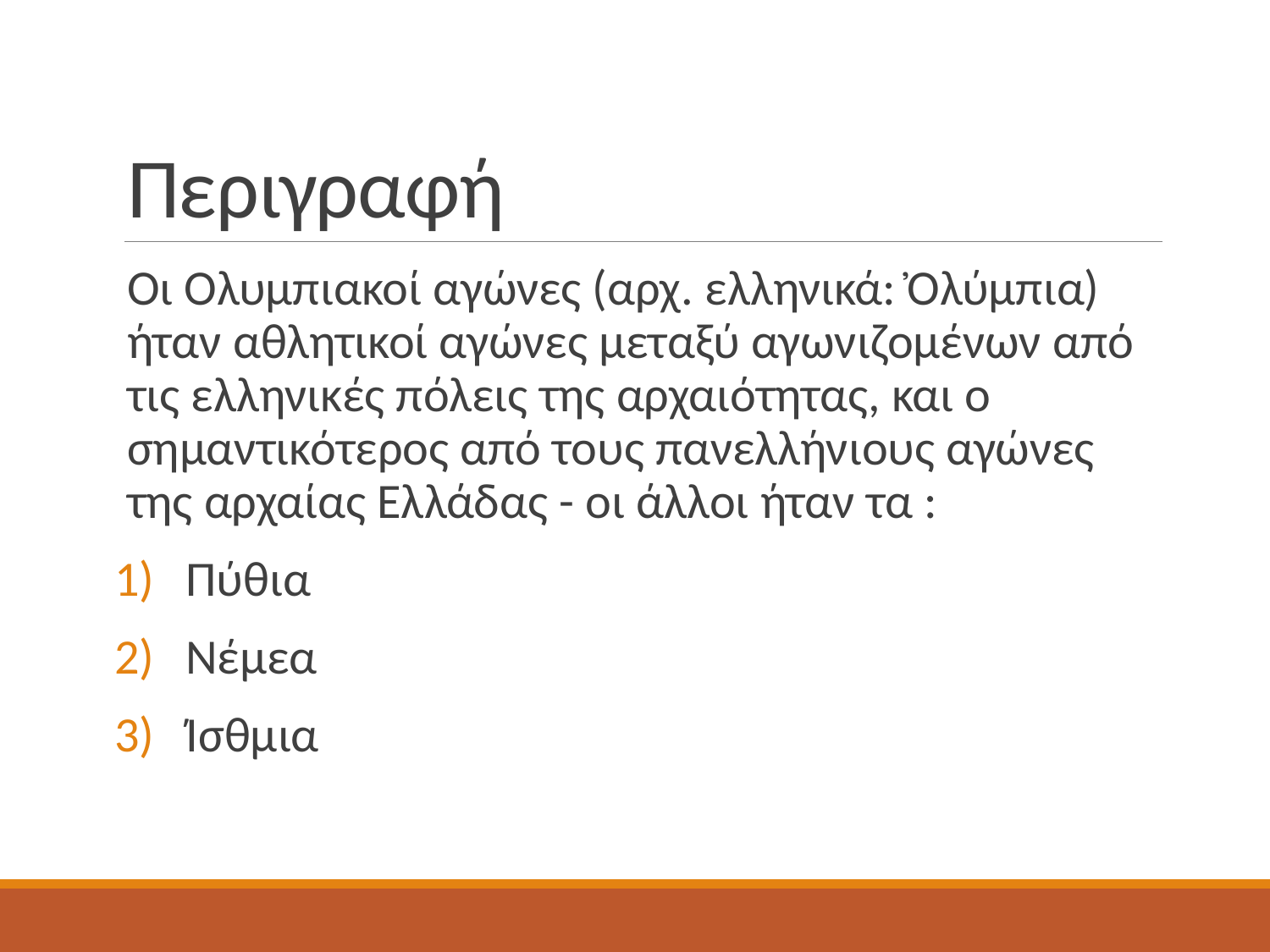

# Περιγραφή
Οι Ολυμπιακοί αγώνες (αρχ. ελληνικά: Ὀλύμπια) ήταν αθλητικοί αγώνες μεταξύ αγωνιζομένων από τις ελληνικές πόλεις της αρχαιότητας, και ο σημαντικότερος από τους πανελλήνιους αγώνες της αρχαίας Ελλάδας - οι άλλοι ήταν τα :
Πύθια
Νέμεα
Ίσθμια